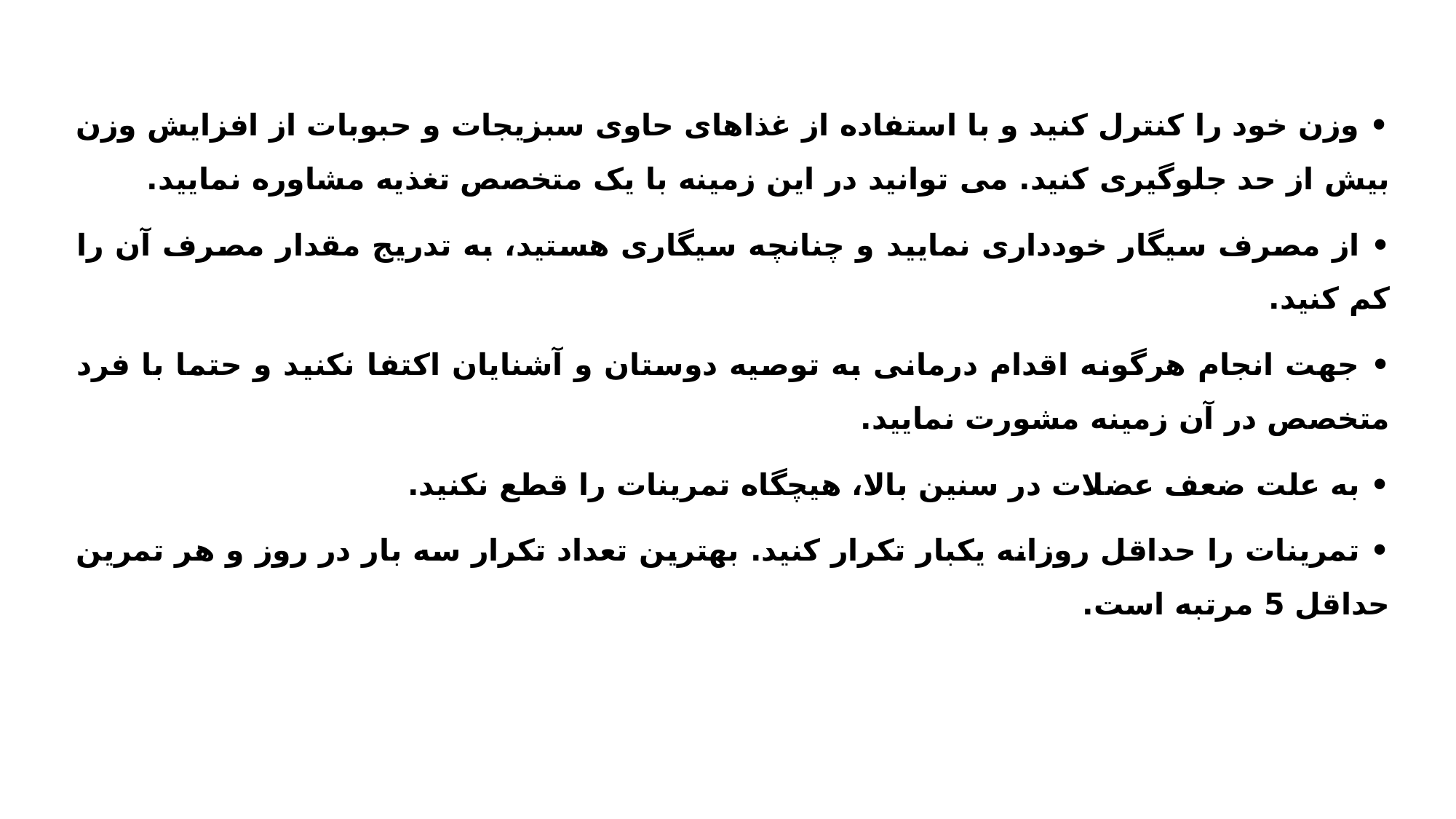

• وزن خود را کنترل کنید و با استفاده از غذاهای حاوی سبزیجات و حبوبات از افزایش وزن بیش از حد جلوگیری کنید. می توانید در این زمینه با یک متخصص تغذیه مشاوره نمایید.
• از مصرف سیگار خودداری نمایید و چنانچه سیگاری هستید، به تدریج مقدار مصرف آن را کم کنید.
• جهت انجام هرگونه اقدام درمانی به توصیه دوستان و آشنایان اکتفا نکنید و حتما با فرد متخصص در آن زمینه مشورت نمایید.
• به علت ضعف عضلات در سنین بالا، هیچگاه تمرینات را قطع نکنید.
• تمرینات را حداقل روزانه یکبار تکرار کنید. بهترین تعداد تکرار سه بار در روز و هر تمرین حداقل 5 مرتبه است.